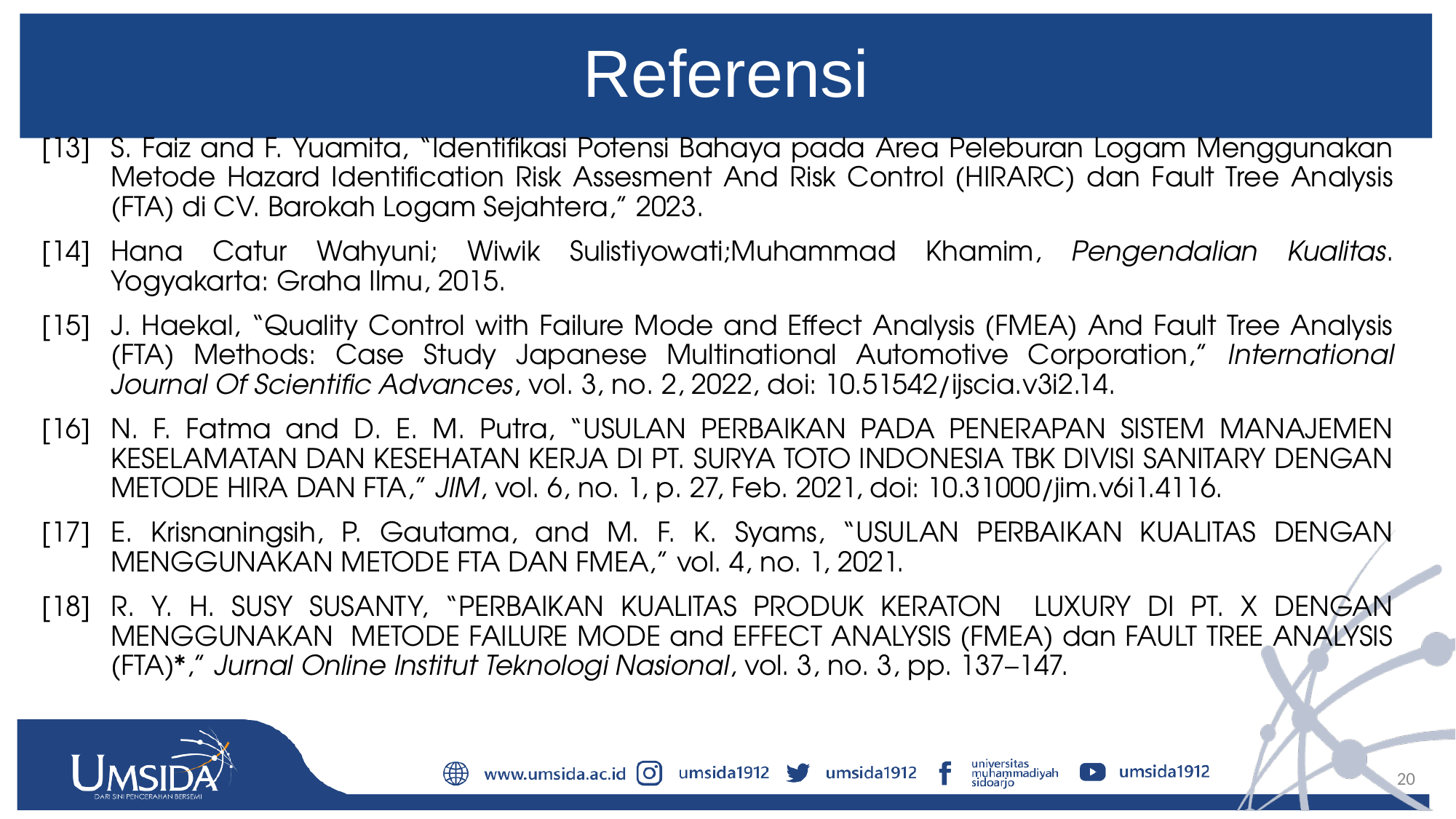

# Referensi
[13]	S. Faiz and F. Yuamita, “Identifikasi Potensi Bahaya pada Area Peleburan Logam Menggunakan Metode Hazard Identification Risk Assesment And Risk Control (HIRARC) dan Fault Tree Analysis (FTA) di CV. Barokah Logam Sejahtera,” 2023.
[14]	Hana Catur Wahyuni; Wiwik Sulistiyowati;Muhammad Khamim, Pengendalian Kualitas. Yogyakarta: Graha Ilmu, 2015.
[15]	J. Haekal, “Quality Control with Failure Mode and Effect Analysis (FMEA) And Fault Tree Analysis (FTA) Methods: Case Study Japanese Multinational Automotive Corporation,” International Journal Of Scientific Advances, vol. 3, no. 2, 2022, doi: 10.51542/ijscia.v3i2.14.
[16]	N. F. Fatma and D. E. M. Putra, “USULAN PERBAIKAN PADA PENERAPAN SISTEM MANAJEMEN KESELAMATAN DAN KESEHATAN KERJA DI PT. SURYA TOTO INDONESIA TBK DIVISI SANITARY DENGAN METODE HIRA DAN FTA,” JIM, vol. 6, no. 1, p. 27, Feb. 2021, doi: 10.31000/jim.v6i1.4116.
[17]	E. Krisnaningsih, P. Gautama, and M. F. K. Syams, “USULAN PERBAIKAN KUALITAS DENGAN MENGGUNAKAN METODE FTA DAN FMEA,” vol. 4, no. 1, 2021.
[18]	R. Y. H. SUSY SUSANTY, “PERBAIKAN KUALITAS PRODUK KERATON  LUXURY DI PT. X DENGAN MENGGUNAKAN  METODE FAILURE MODE and EFFECT ANALYSIS (FMEA) dan FAULT TREE ANALYSIS (FTA)*,” Jurnal Online Institut Teknologi Nasional, vol. 3, no. 3, pp. 137–147.